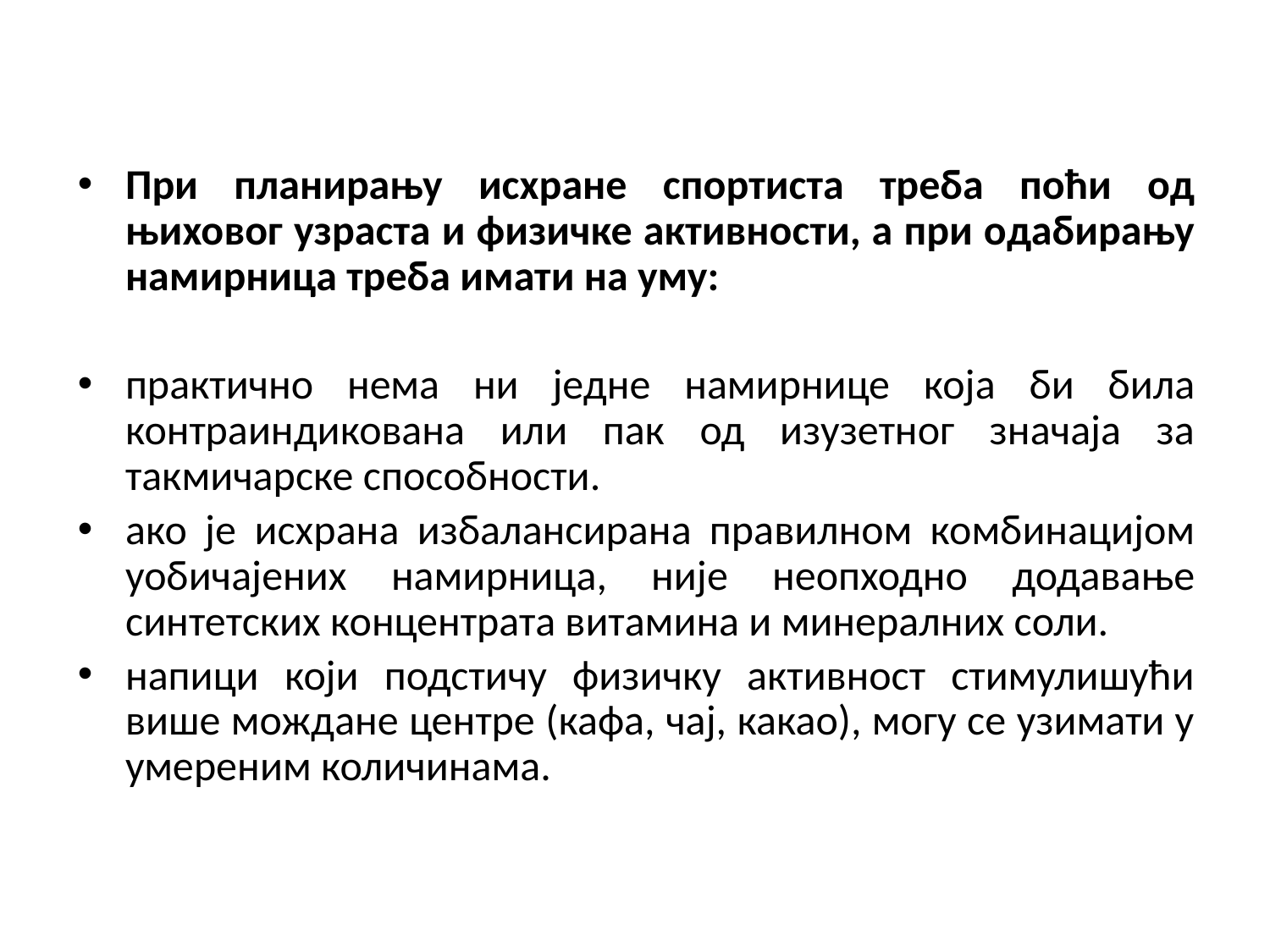

При планирању исхране спортиста треба поћи од њиховог узраста и физичке активности, а при одабирању намирница треба имати на уму:

практично нема ни једне намирнице која би била контраиндикована или пак од изузетног значаја за такмичарске способности.
ако је исхрана избалансирана правилном комбинацијом уобичајених намирница, није неопходно додавање синтетских концентрата витамина и минералних соли.
напици који подстичу физичку активност стимулишући више мождане центре (кафа, чај, какао), могу се узимати у умереним количинама.